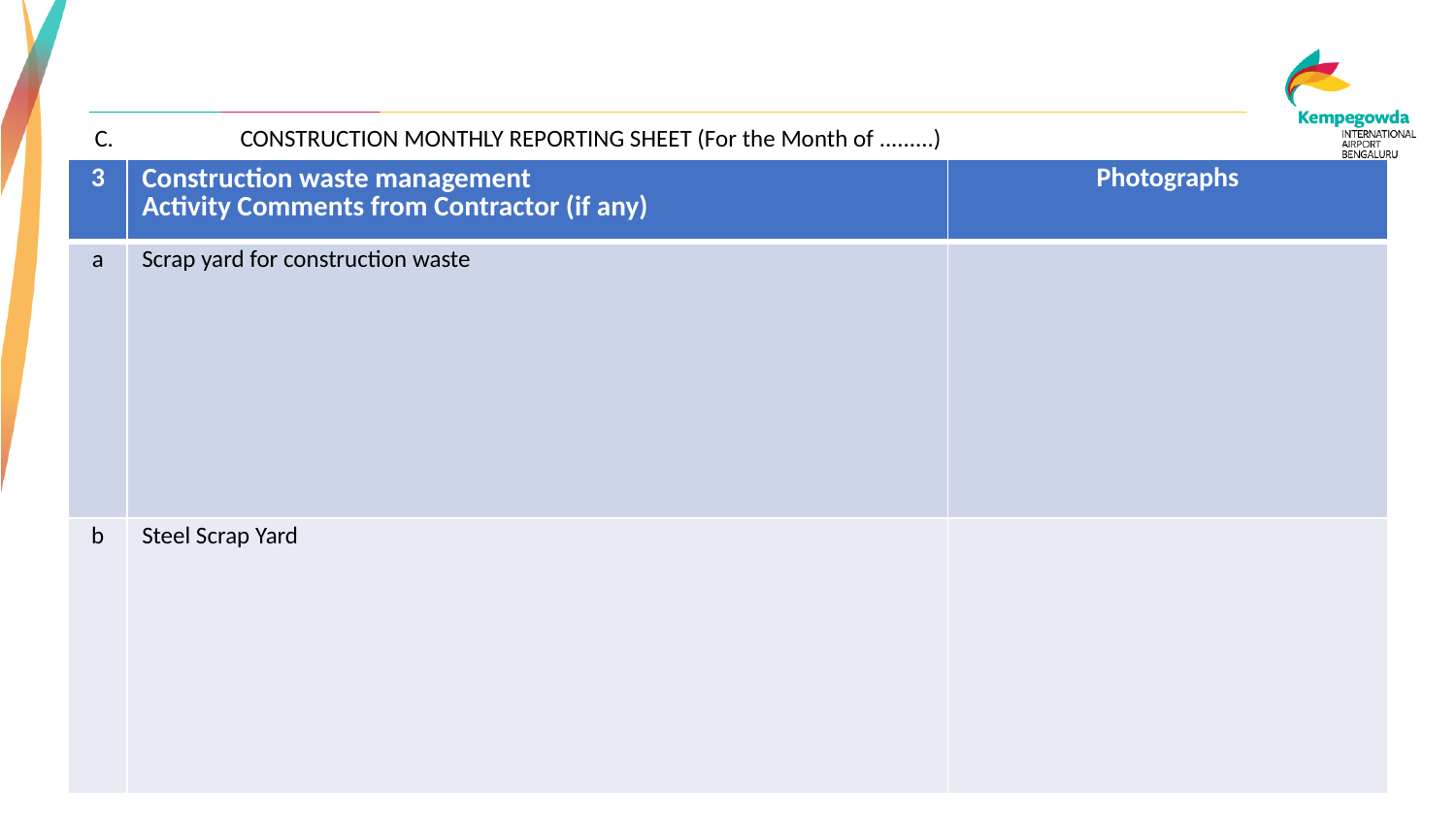

C.	CONSTRUCTION MONTHLY REPORTING SHEET (For the Month of .........)
| 3 | Construction waste management Activity Comments from Contractor (if any) | Photographs |
| --- | --- | --- |
| a | Scrap yard for construction waste |  |
| b | Steel Scrap Yard |  |